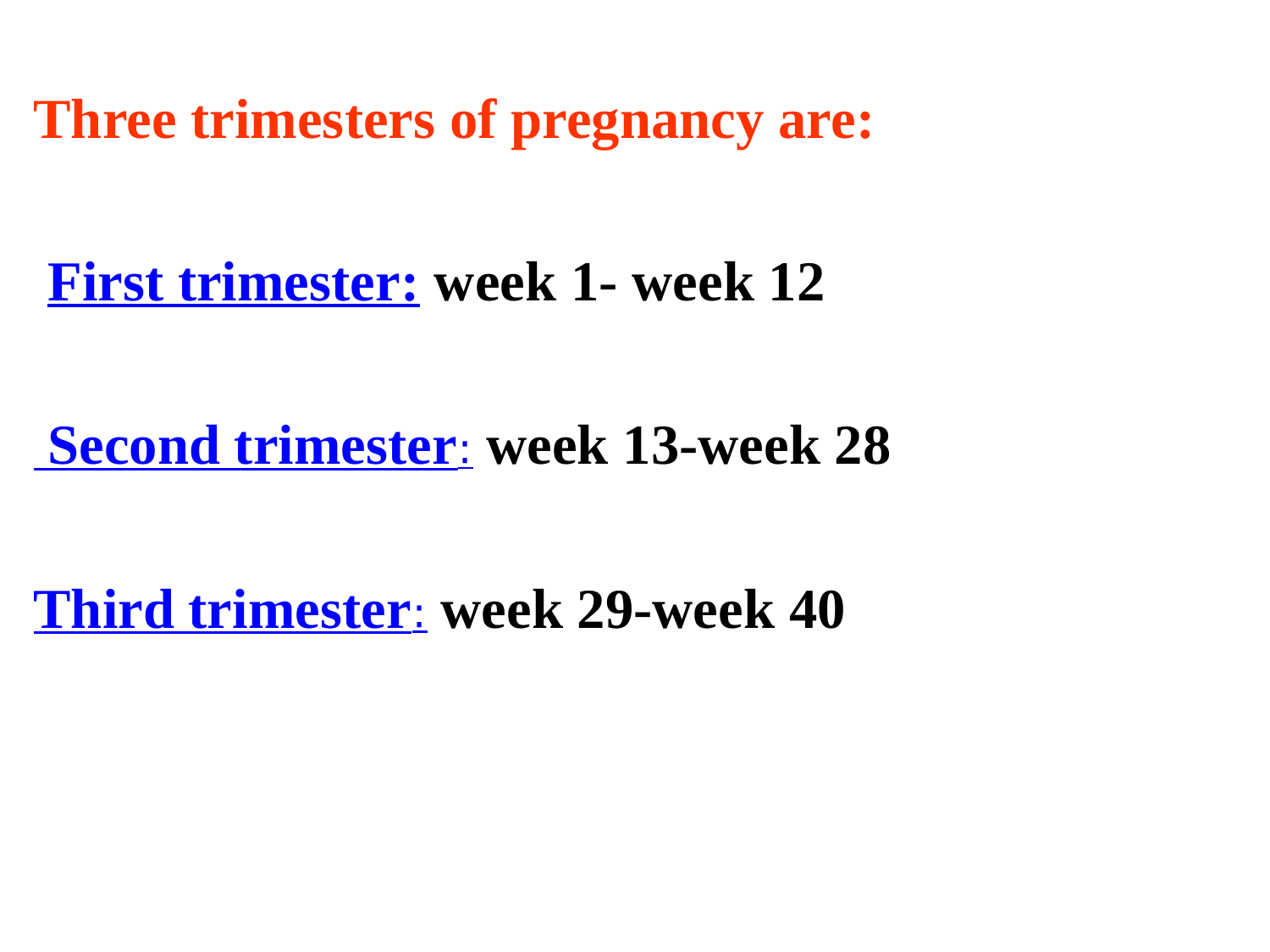

Three trimesters of pregnancy are:
 First trimester: week 1- week 12
 Second trimester: week 13-week 28
Third trimester: week 29-week 40